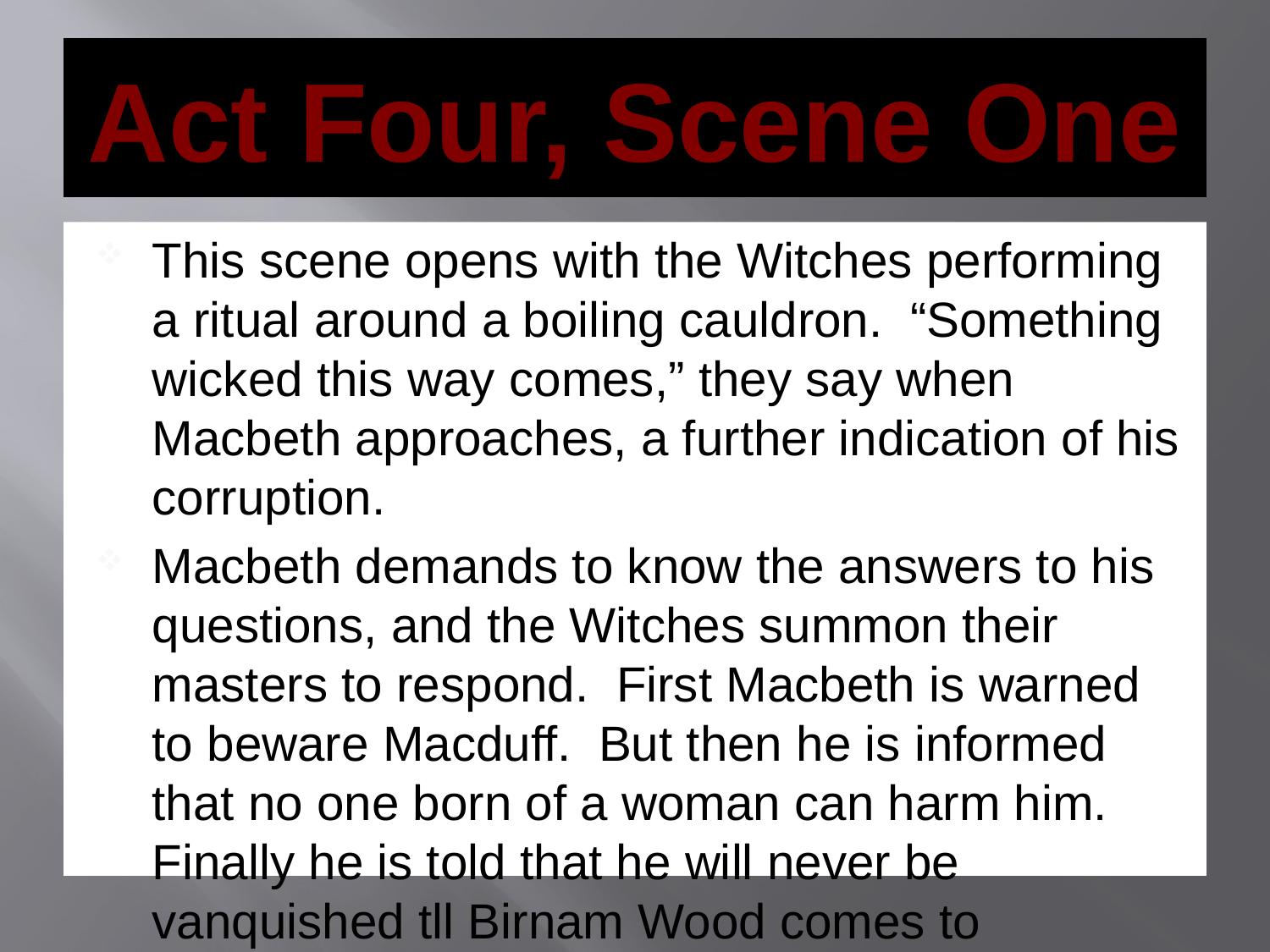

# Act Four, Scene One
This scene opens with the Witches performing a ritual around a boiling cauldron.  “Something wicked this way comes,” they say when Macbeth approaches, a further indication of his corruption.
Macbeth demands to know the answers to his questions, and the Witches summon their masters to respond.  First Macbeth is warned to beware Macduff.  But then he is informed that no one born of a woman can harm him.  Finally he is told that he will never be vanquished tll Birnam Wood comes to Dunsinane.